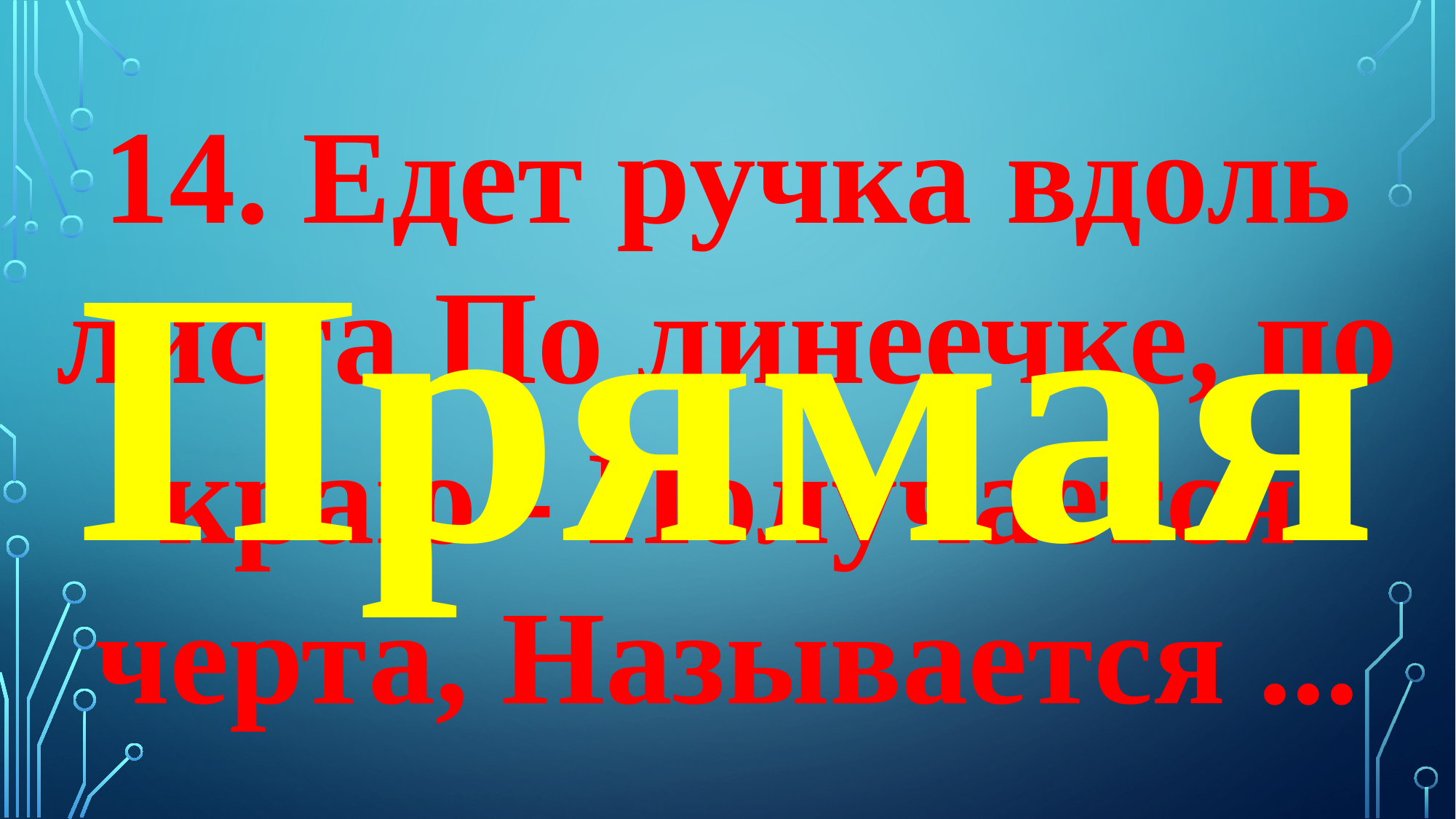

14. Едет ручка вдоль листа По линеечке, по краю - Получается черта, Называется ...
Прямая